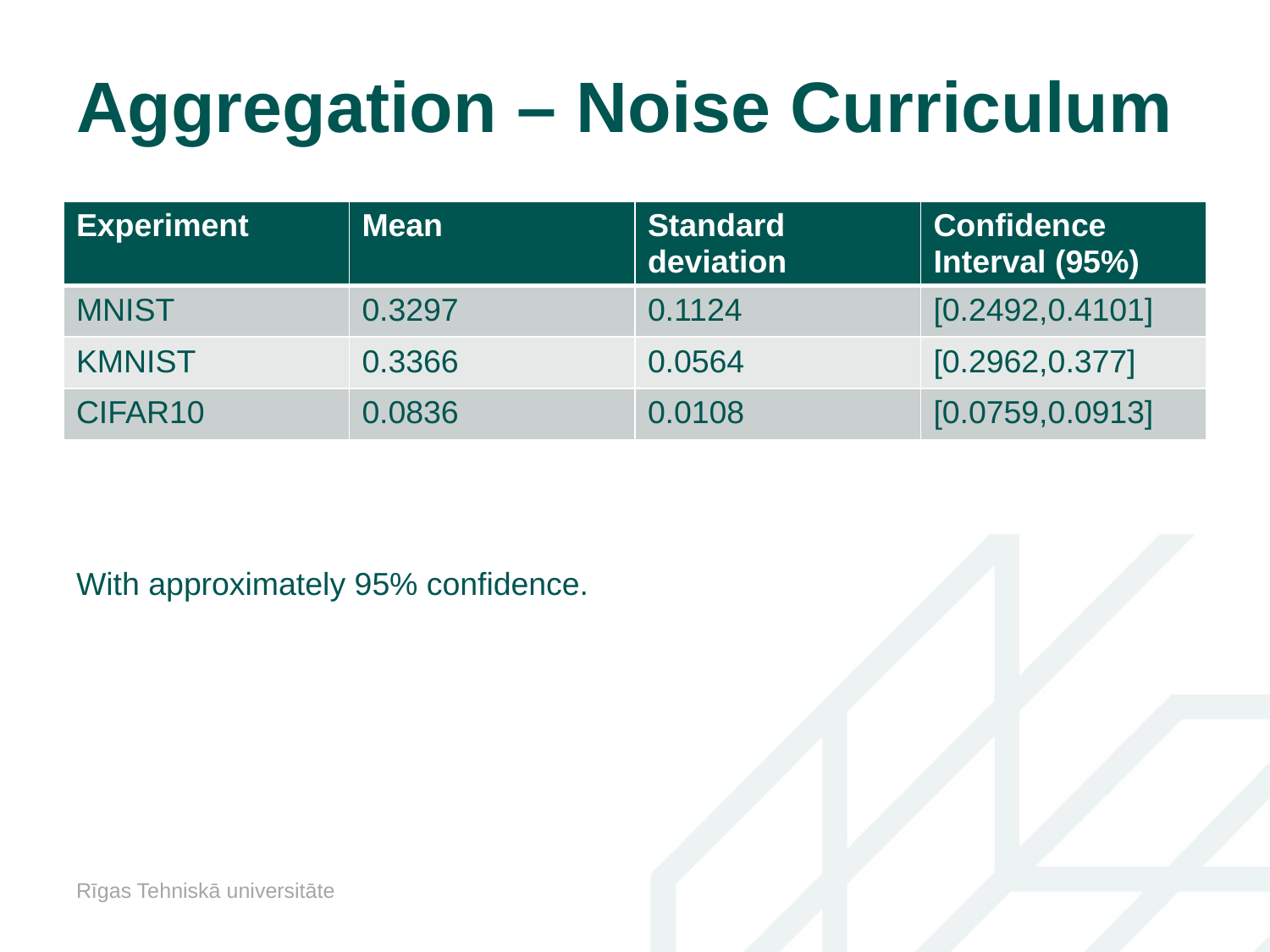

# Aggregation – Noise Curriculum
| Experiment | Mean | Standard deviation | Confidence Interval (95%) |
| --- | --- | --- | --- |
| MNIST | 0.3297 | 0.1124 | [0.2492,0.4101] |
| KMNIST | 0.3366 | 0.0564 | [0.2962,0.377] |
| CIFAR10 | 0.0836 | 0.0108 | [0.0759,0.0913] |
With approximately 95% confidence.
Rīgas Tehniskā universitāte